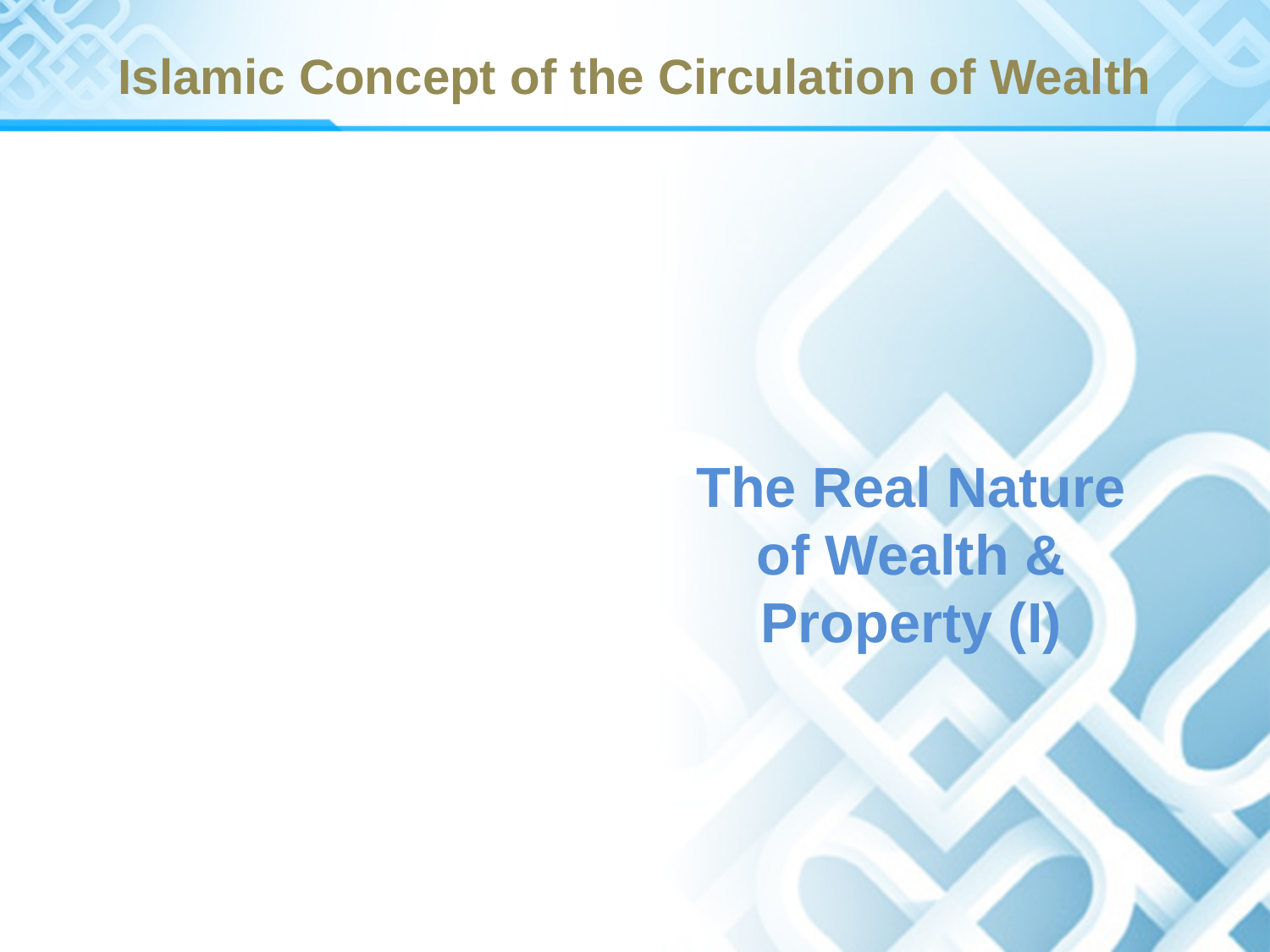

Islamic Concept of the Circulation of Wealth
The Real Nature of Wealth & Property (I)